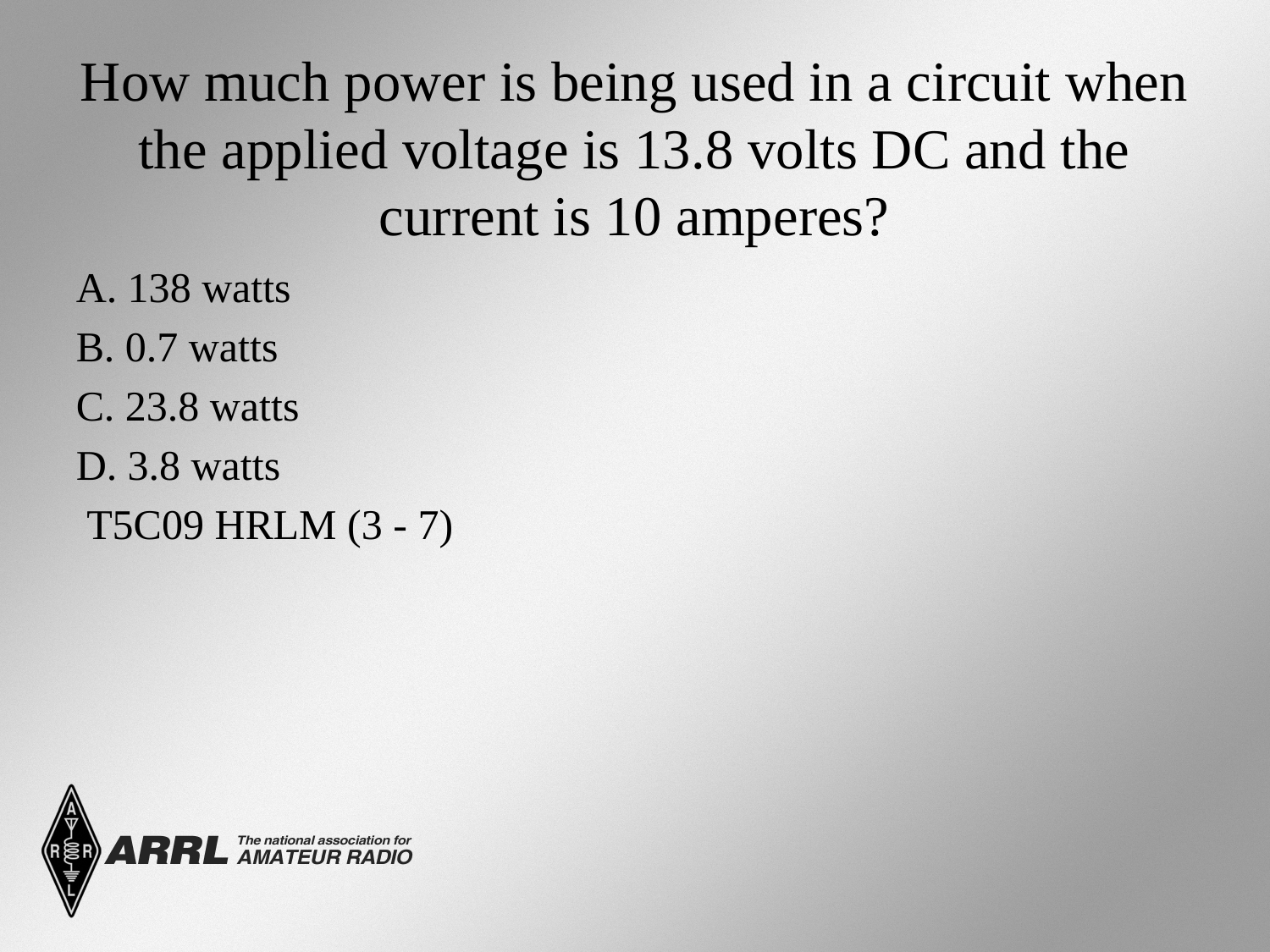

# How much power is being used in a circuit when the applied voltage is 13.8 volts DC and the current is 10 amperes?
A. 138 watts
B. 0.7 watts
C. 23.8 watts
D. 3.8 watts
 T5C09 HRLM (3 - 7)